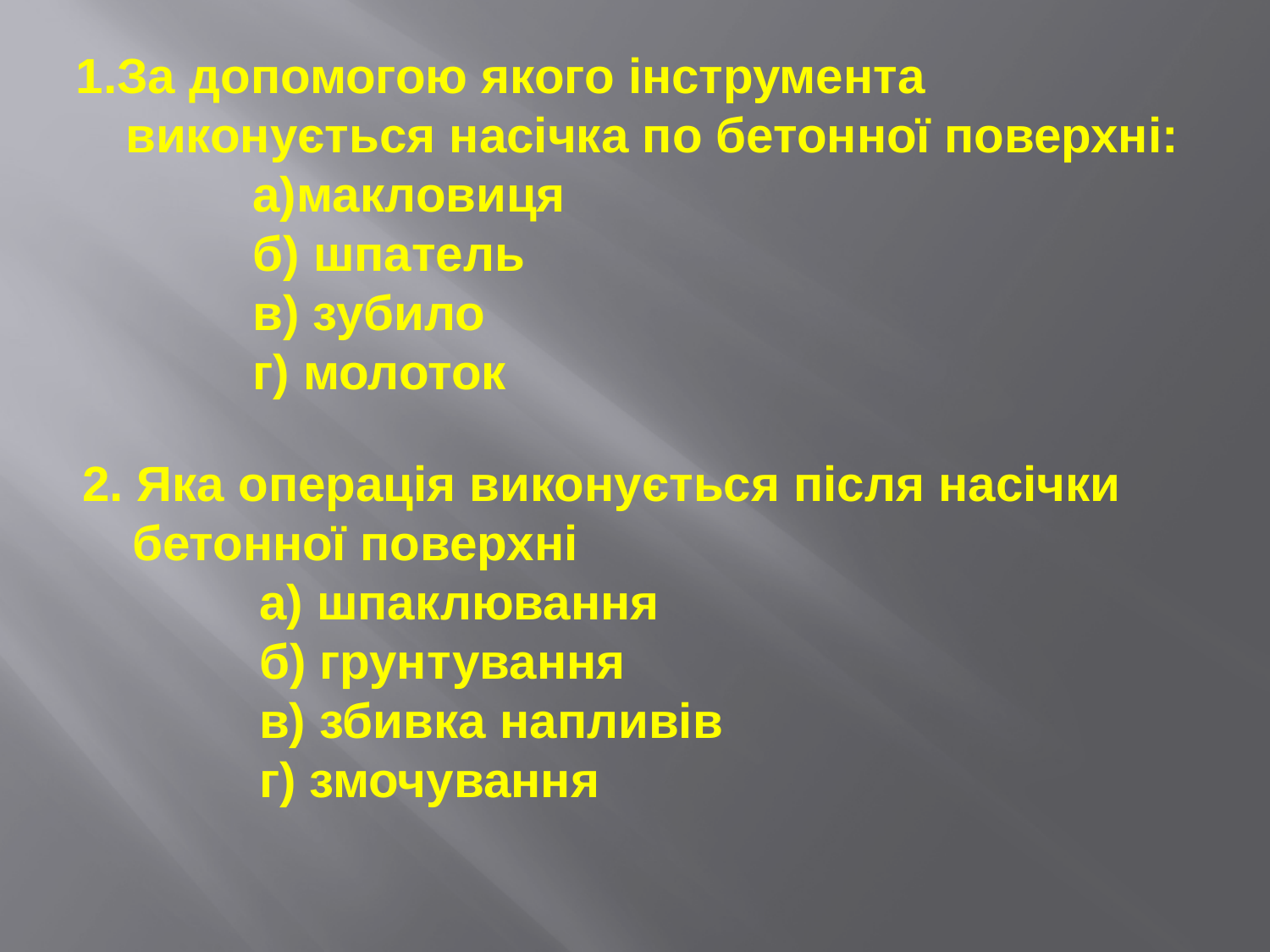

# 1.За допомогою якого інструмента виконується насічка по бетонної поверхні: а)макловиця б) шпатель в) зубило г) молоток
2. Яка операція виконується після насічки бетонної поверхні
	а) шпаклювання
	б) грунтування
	в) збивка напливів
	г) змочування